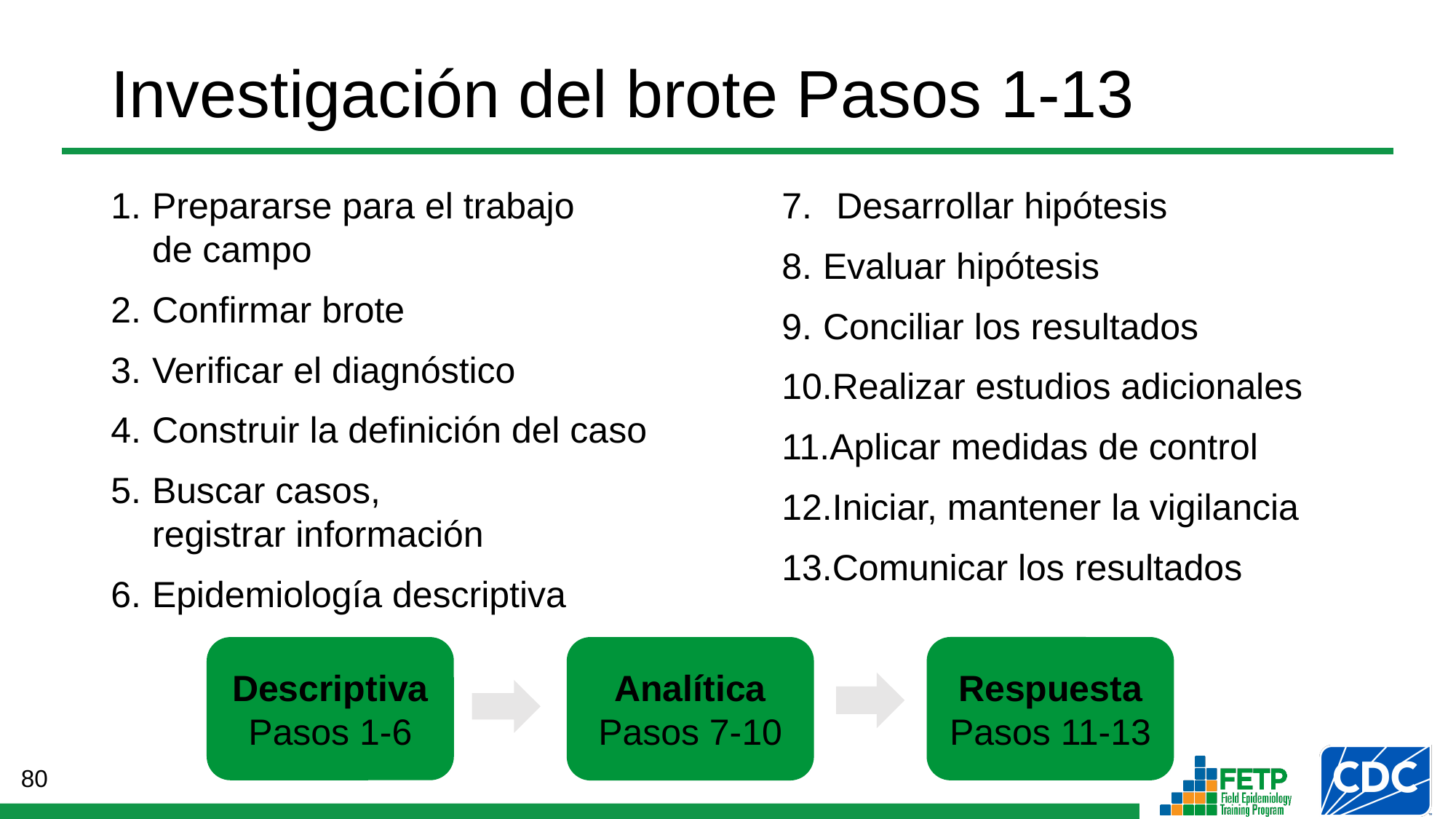

Investigación del brote Pasos 1-13
Prepararse para el trabajo
de campo
Confirmar brote
Verificar el diagnóstico
Construir la definición del caso
Buscar casos,
registrar información
Epidemiología descriptiva
Desarrollar hipótesis
Evaluar hipótesis
Conciliar los resultados
Realizar estudios adicionales
Aplicar medidas de control
Iniciar, mantener la vigilancia
Comunicar los resultados
Descriptiva
Pasos 1-6
Analítica
Pasos 7-10
Respuesta
Pasos 11-13